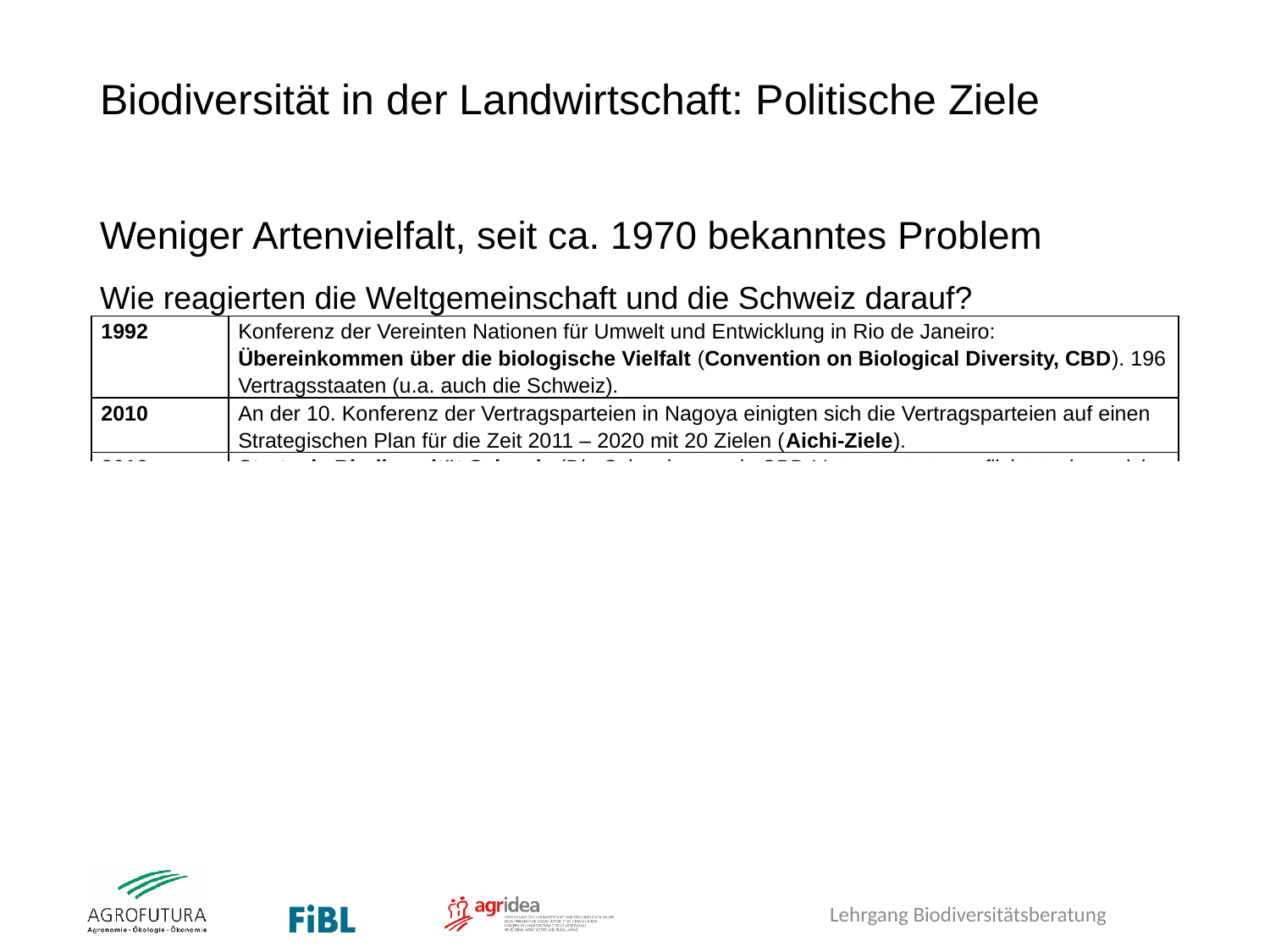

# Biodiversität in der Landwirtschaft: Politische Ziele
Weniger Artenvielfalt, seit ca. 1970 bekanntes Problem
Wie reagierten die Weltgemeinschaft und die Schweiz darauf?

| 1992 | Konferenz der Vereinten Nationen für Umwelt und Entwicklung in Rio de Janeiro: Übereinkommen über die biologische Vielfalt (Convention on Biological Diversity, CBD). 196 Vertragsstaaten (u.a. auch die Schweiz). |
| --- | --- |
| 2010 | An der 10. Konferenz der Vertragsparteien in Nagoya einigten sich die Vertragsparteien auf einen Strategischen Plan für die Zeit 2011 – 2020 mit 20 Zielen (Aichi-Ziele). |
| 2012 | Strategie Biodiversität Schweiz (Die Schweiz war als CBD-Vertragsstaat verpflichtet, eine solche Strategie zu erarbeiten). |
| 2013 | Umweltziele Landwirtschaft |
| 2017 | Aktionsplan Strategie Biodiversität Schweiz AP SBS I: Phase I (Umsetzung 2017 bis 2023) |
| 2022 | An der 15. Konferenz vom Dezember 2022 in Montreal haben die Vertragsparteien das Kunming-Montreal-Biodiversitätsabkommen unterschrieben. Beim neu ausgearbeiteten Global Biodiversity Framework (GBF) handelt es sich um einen 23-Punkte-Plan, um bis 2030 den Biodiversitätsverlust zu stoppen und «nature-positive» zu werden, also Biodiversität zurückzugewinnen. |
| 2024 | Aktionsplan Strategie Biodiversität Schweiz: Verlängerung Phase I bis Ende 2024 (nach Wirkungsanalyse 2022) |
| 2025 | Aktionsplan Strategie Biodiversität Schweiz: Phase II (Umsetzung 2025 bis 2030) füllt Lücken zum Erreichen der SBS- und GBF-Ziele, testet vielversprechende Ansätze und entwickelt Konzepte zur Umsetzung. |

Lehrgang Biodiversitätsberatung